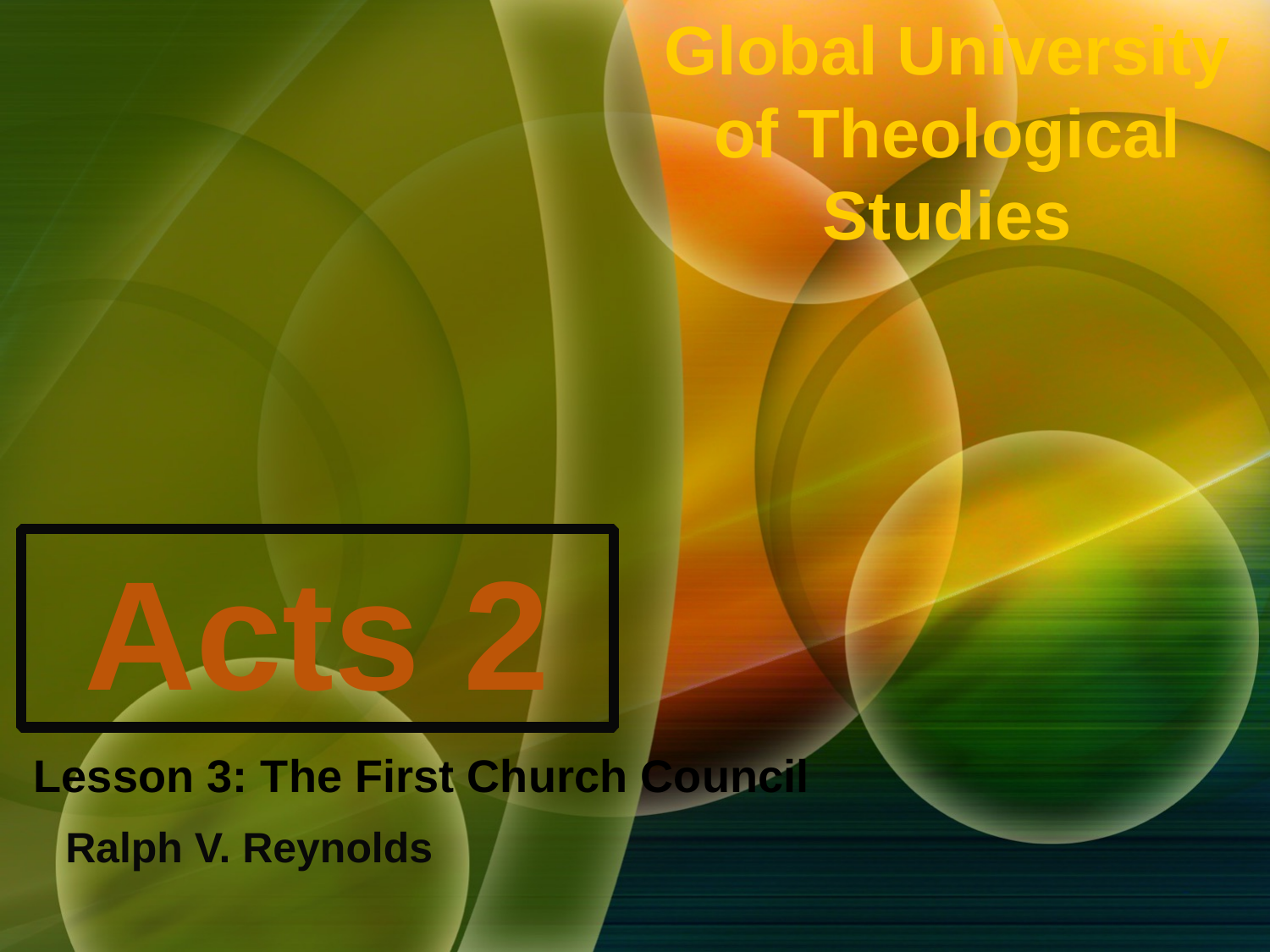

Global University of Theological Studies
Acts 2
Lesson 3: The First Church Council
Ralph V. Reynolds